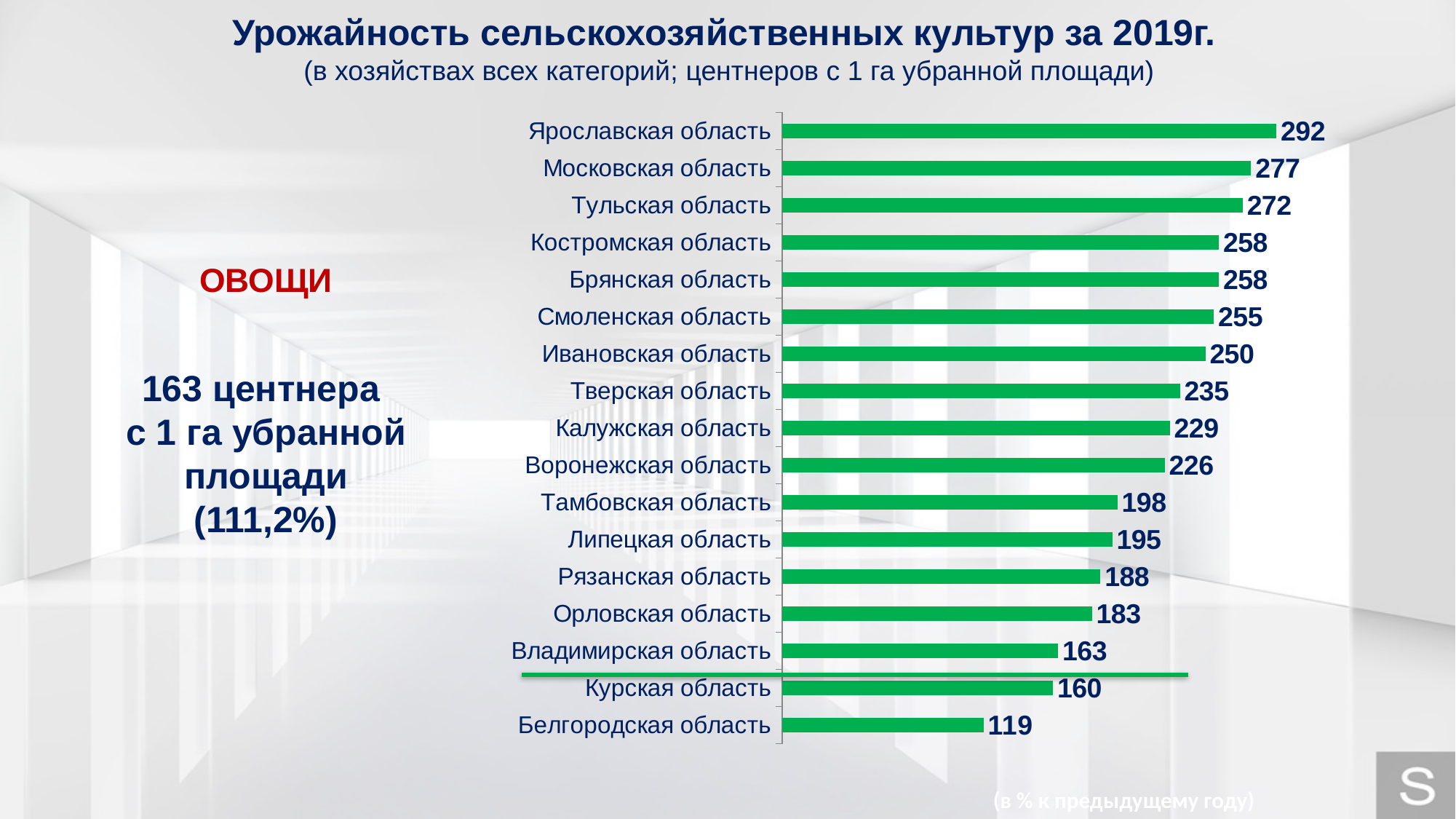

Урожайность сельскохозяйственных культур за 2019г.
(в хозяйствах всех категорий; центнеров с 1 га убранной площади)

### Chart

| Category | Столбец1 |
|---|---|
| Белгородская область | 119.0 |
| Курская область | 160.0 |
| Владимирская область | 163.0 |
| Орловская область | 183.0 |
| Рязанская область | 188.0 |
| Липецкая область | 195.0 |
| Тамбовская область | 198.0 |
| Воронежская область | 226.0 |
| Калужская область | 229.0 |
| Тверская область | 235.0 |
| Ивановская область | 250.0 |
| Смоленская область | 255.0 |
| Брянская область | 258.0 |
| Костромская область | 258.0 |
| Тульская область | 272.0 |
| Московская область | 277.0 |
| Ярославская область | 292.0 |
ОВОЩИ

163 центнера
с 1 га убранной площади
(111,2%)
(в % к предыдущему году)